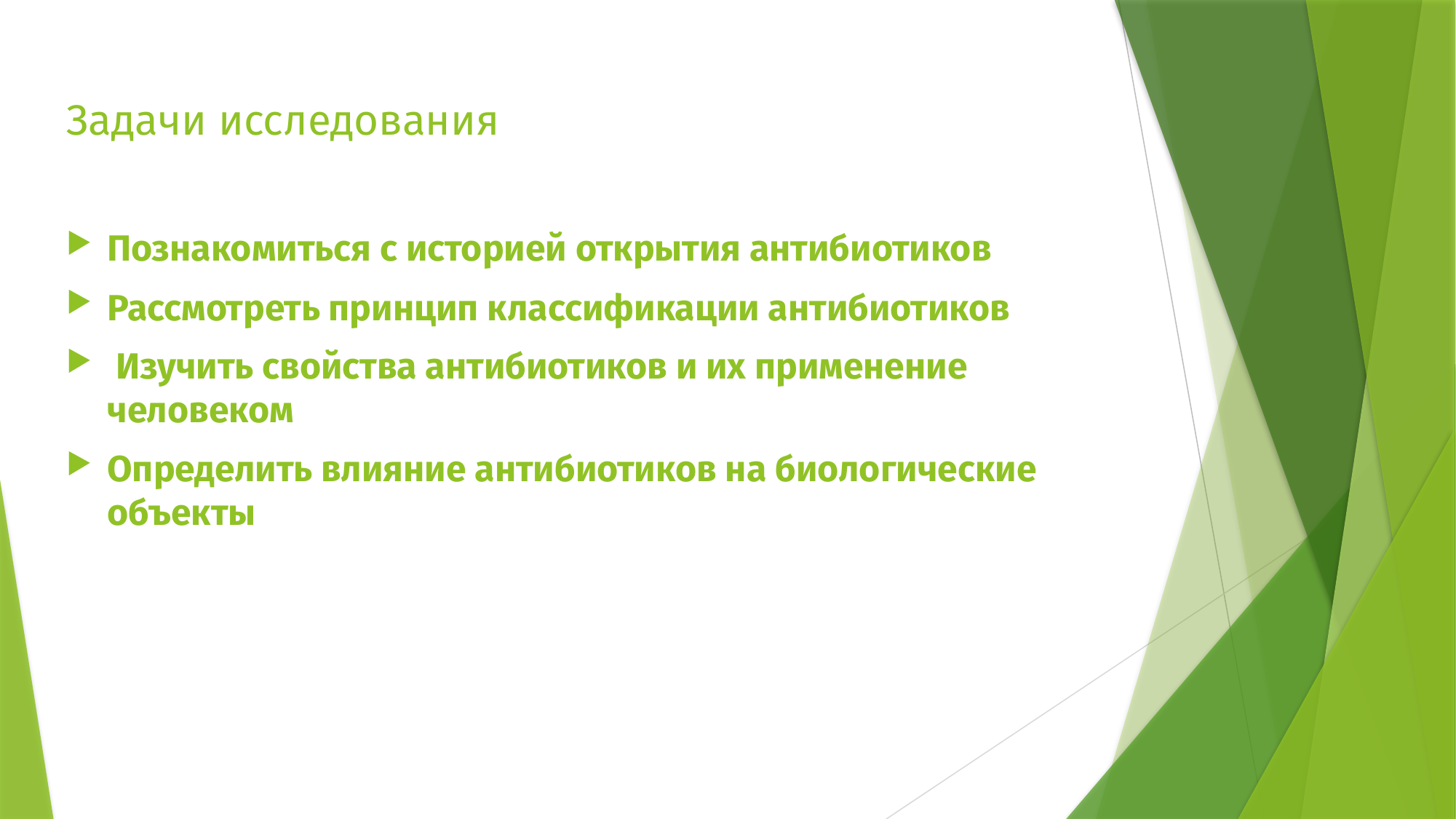

Задачи исследования

Познакомиться с историей открытия антибиотиков
Рассмотреть принцип классификации антибиотиков
 Изучить свойства антибиотиков и их применение человеком
Определить влияние антибиотиков на биологические объекты